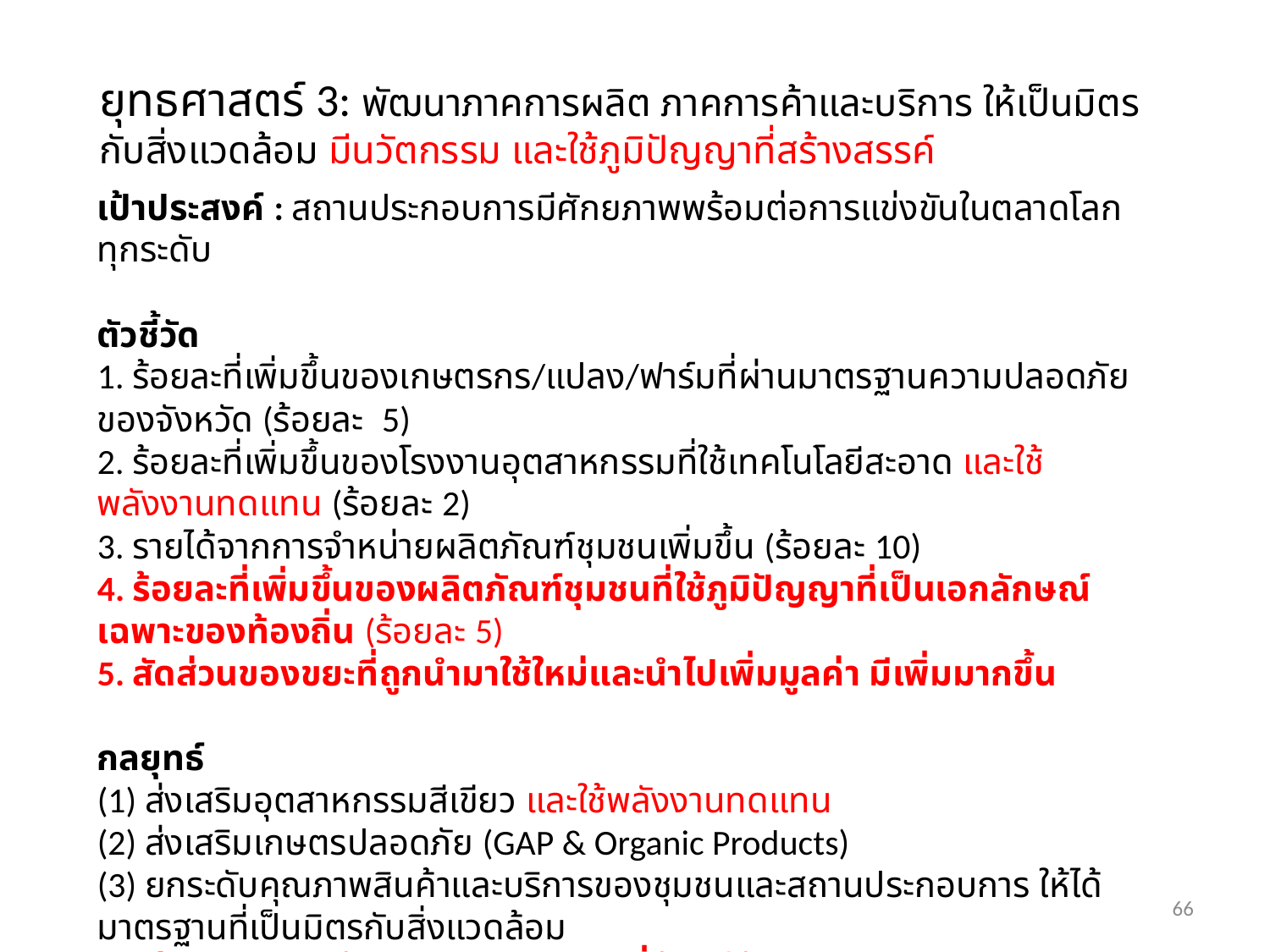

ยุทธศาสตร์ 3: พัฒนาภาคการผลิต ภาคการค้าและบริการ ให้เป็นมิตรกับสิ่งแวดล้อม มีนวัตกรรม และใช้ภูมิปัญญาที่สร้างสรรค์
เป้าประสงค์ : สถานประกอบการมีศักยภาพพร้อมต่อการแข่งขันในตลาดโลกทุกระดับ

ตัวชี้วัด
1. ร้อยละที่เพิ่มขึ้นของเกษตรกร/แปลง/ฟาร์มที่ผ่านมาตรฐานความปลอดภัยของจังหวัด (ร้อยละ  5)
2. ร้อยละที่เพิ่มขึ้นของโรงงานอุตสาหกรรมที่ใช้เทคโนโลยีสะอาด และใช้พลังงานทดแทน (ร้อยละ 2)
3. รายได้จากการจำหน่ายผลิตภัณฑ์ชุมชนเพิ่มขึ้น (ร้อยละ 10)
4. ร้อยละที่เพิ่มขึ้นของผลิตภัณฑ์ชุมชนที่ใช้ภูมิปัญญาที่เป็นเอกลักษณ์เฉพาะของท้องถิ่น (ร้อยละ 5)
5. สัดส่วนของขยะที่ถูกนำมาใช้ใหม่และนำไปเพิ่มมูลค่า มีเพิ่มมากขึ้น

กลยุทธ์
(1) ส่งเสริมอุตสาหกรรมสีเขียว และใช้พลังงานทดแทน
(2) ส่งเสริมเกษตรปลอดภัย (GAP & Organic Products)
(3) ยกระดับคุณภาพสินค้าและบริการของชุมชนและสถานประกอบการ ให้ได้มาตรฐานที่เป็นมิตรกับสิ่งแวดล้อม
(4) ส่งเสริมการสร้างผลิตภัณฑ์ชุมชนที่ต้อง ใช้ภูมิปัญญา และ/หรือ วัตถุดิบที่เป็นเอกลักษณ์เฉพาะของท้องถิ่น ในการสร้าง
(5) ส่งเสริมการนำขยะ และนำผักตบชวาไปเพิ่มมูลค่า

66